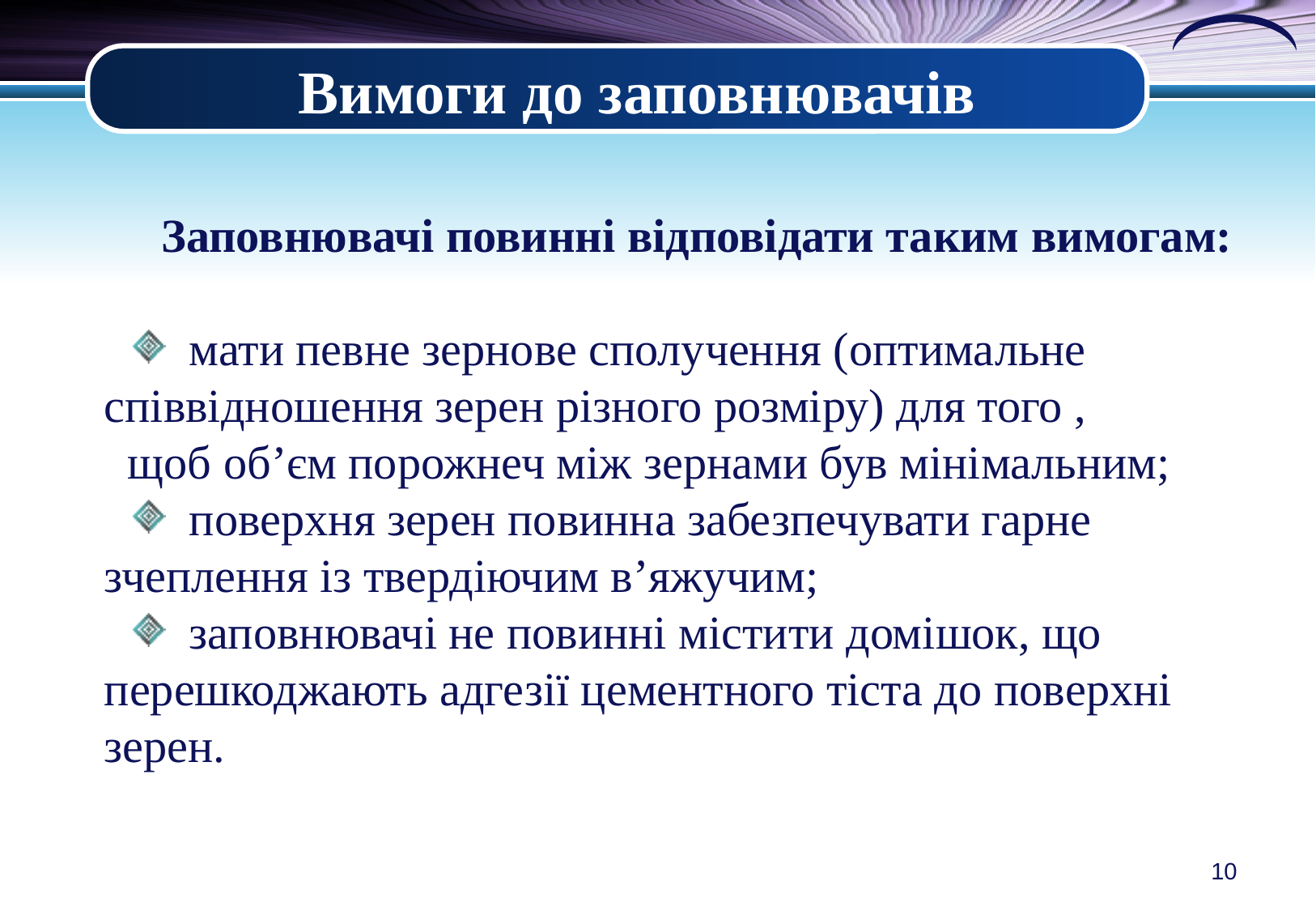

Вимоги до заповнювачів
Заповнювачі повинні відповідати таким вимогам:

  мати певне зернове сполучення (оптимальне співвідношення зерен різного розміру) для того ,                 щоб об’єм порожнеч між зернами був мінімальним;
  поверхня зерен повинна забезпечувати гарне зчеплення із твердіючим в’яжучим;
  заповнювачі не повинні містити домішок, що перешкоджають адгезії цементного тіста до поверхні зерен.
10